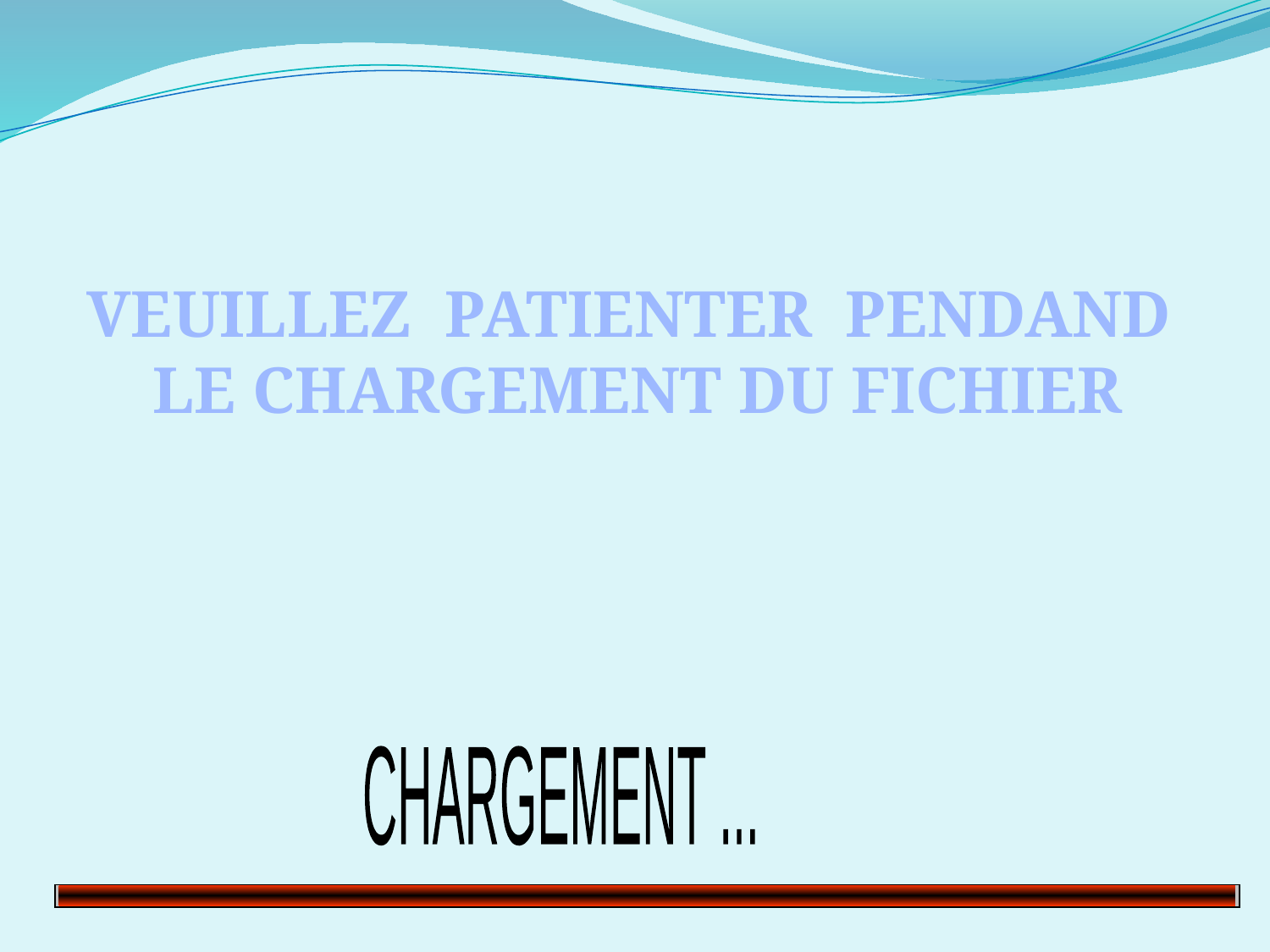

VEUILLEZ  PATIENTER  PENDAND
LE CHARGEMENT DU FICHIER
CHARGEMENT ...